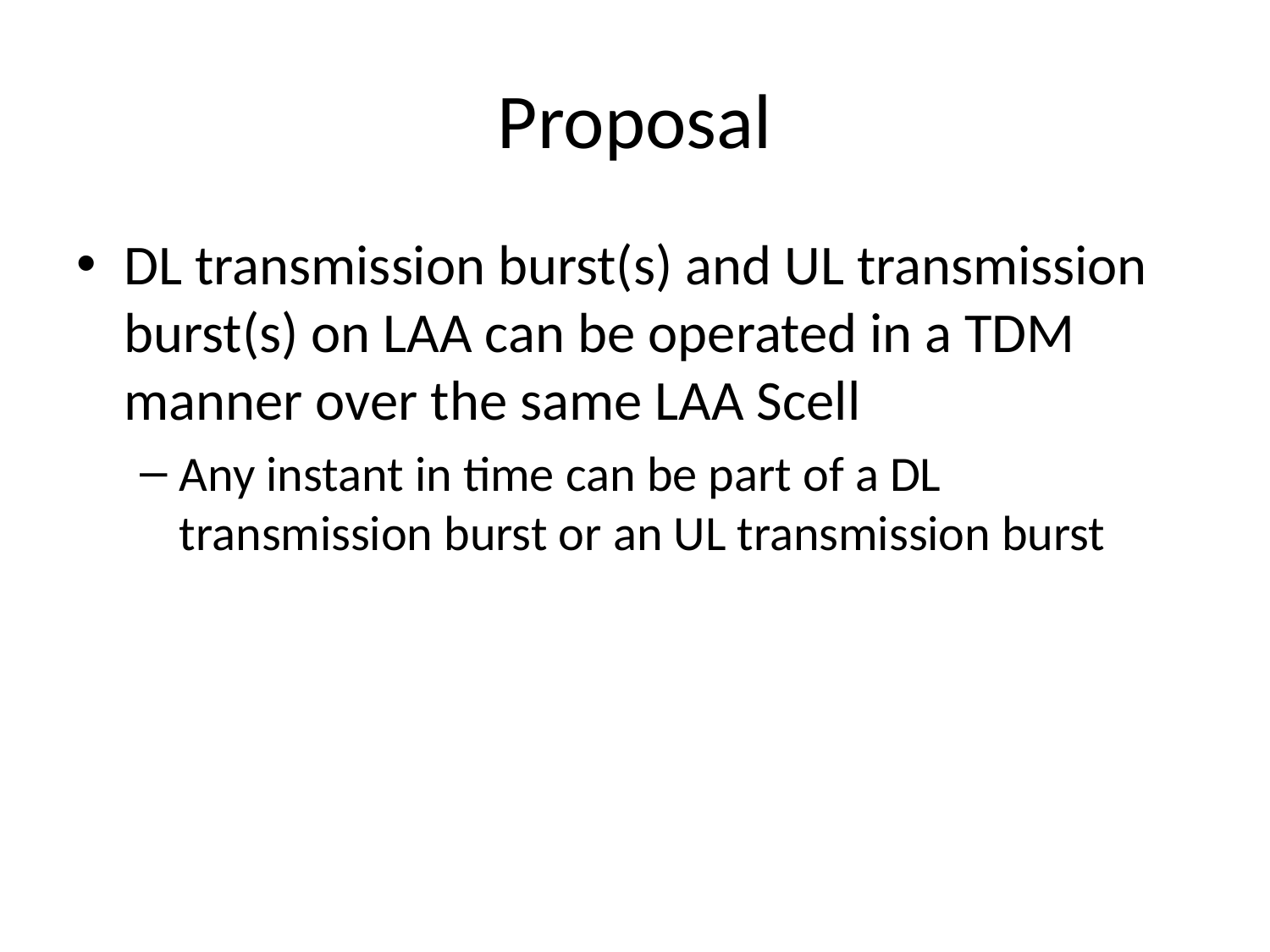

# Proposal
DL transmission burst(s) and UL transmission burst(s) on LAA can be operated in a TDM manner over the same LAA Scell
Any instant in time can be part of a DL transmission burst or an UL transmission burst